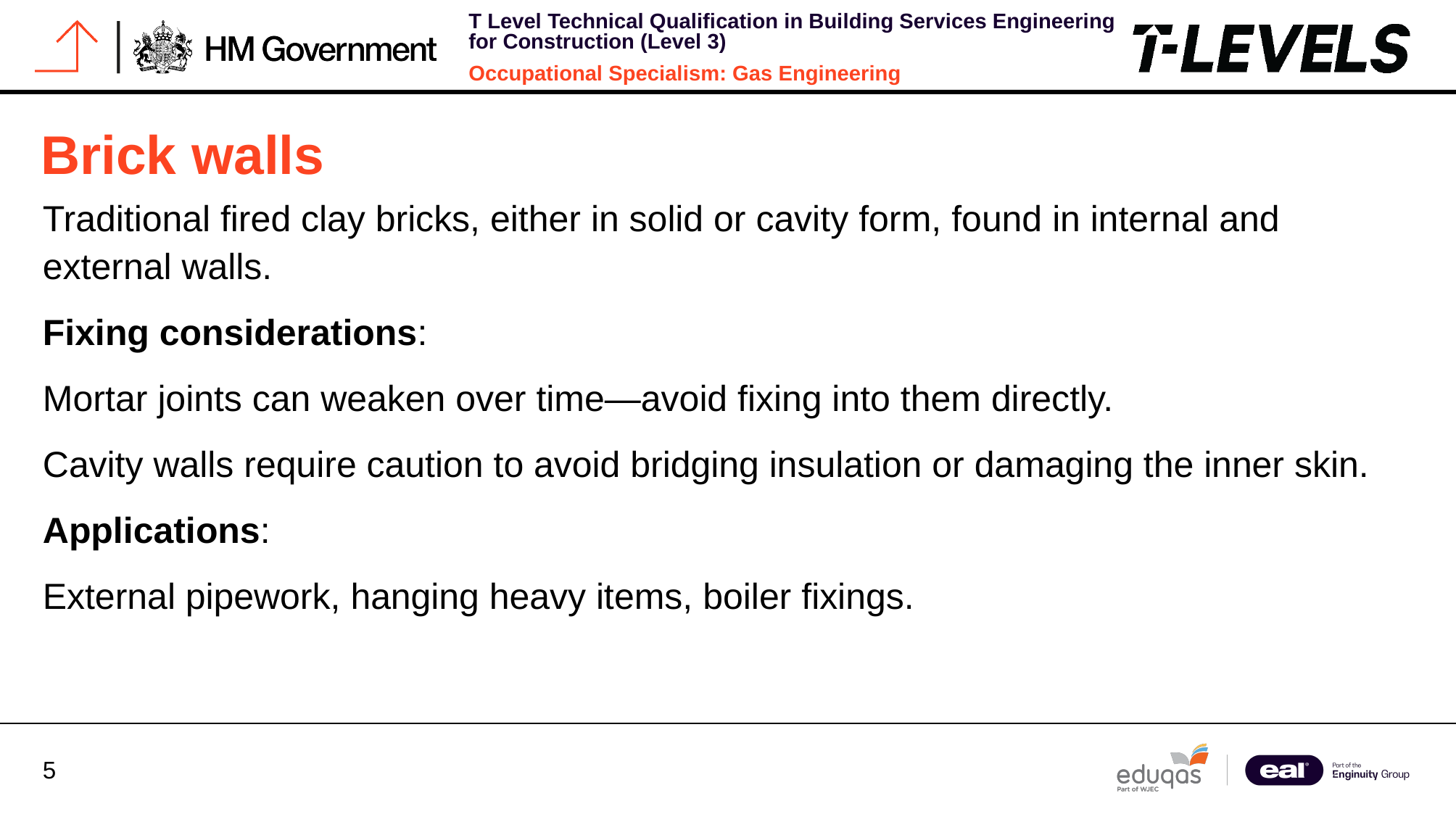

# Brick walls
Traditional fired clay bricks, either in solid or cavity form, found in internal and external walls.
Fixing considerations:
Mortar joints can weaken over time—avoid fixing into them directly.
Cavity walls require caution to avoid bridging insulation or damaging the inner skin.
Applications:
External pipework, hanging heavy items, boiler fixings.